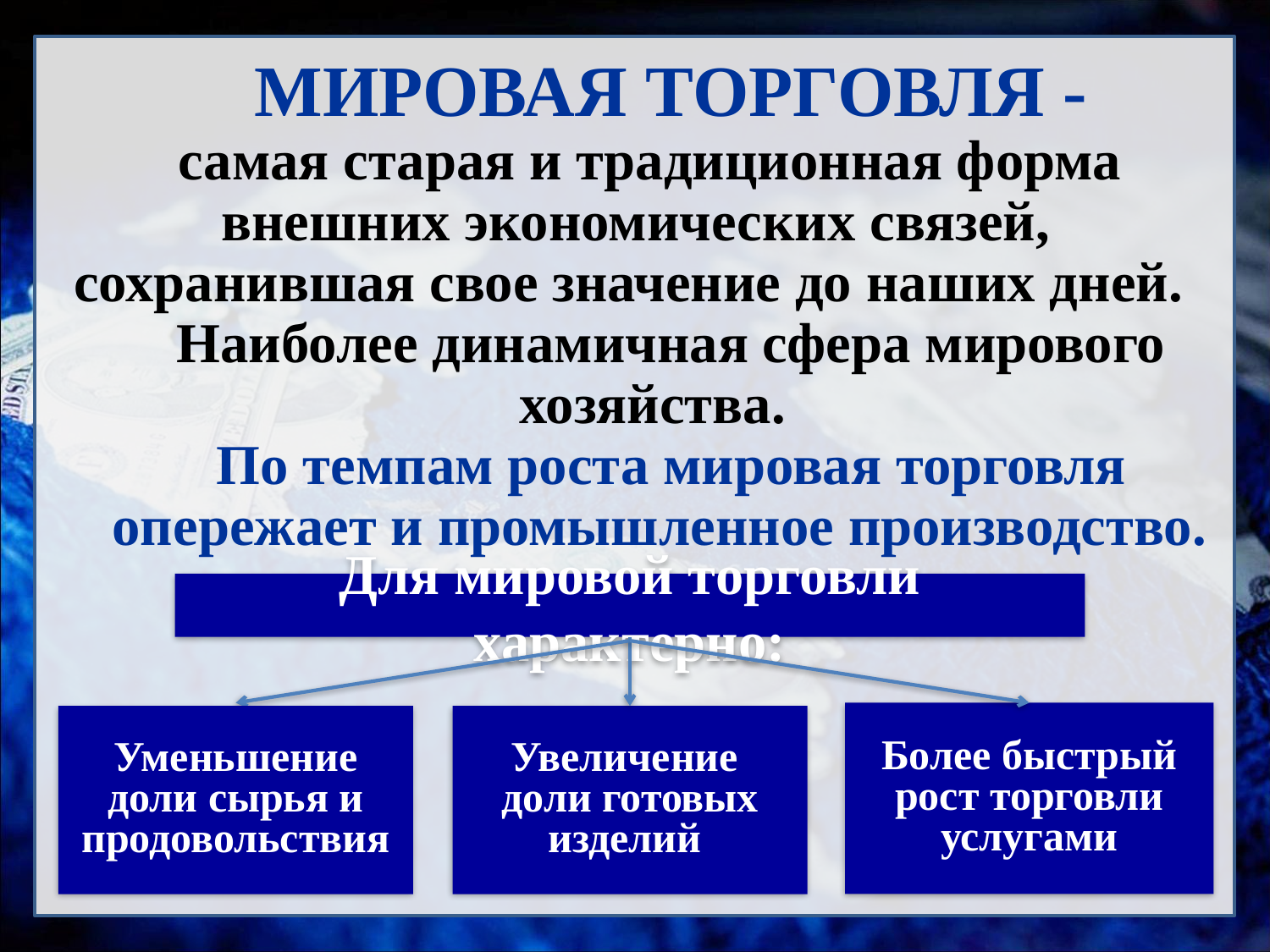

МИРОВАЯ ТОРГОВЛЯ -
  самая старая и традиционная форма
 внешних экономических связей,
сохранившая свое значение до наших дней.
     Наиболее динамичная сфера мирового хозяйства.
     По темпам роста мировая торговля опережает и промышленное производство.

Для мировой торговли характерно:
Более быстрый рост торговли услугами
Уменьшение доли сырья и продовольствия
Увеличение
доли готовых изделий